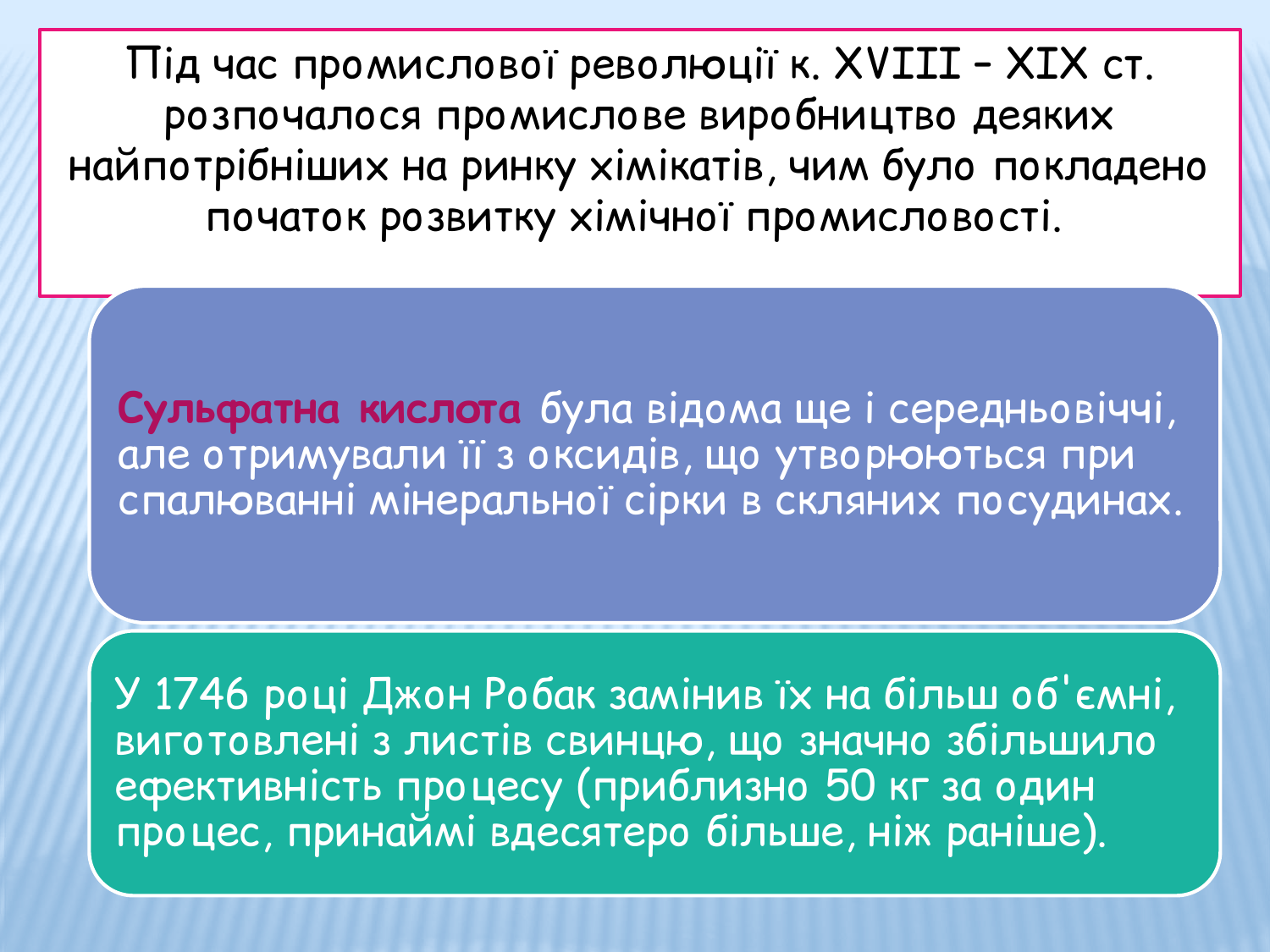

Під час промислової революції к. ХVІІІ – ХІХ ст. розпочалося промислове виробництво деяких найпотрібніших на ринку хімікатів, чим було покладено початок розвитку хімічної промисловості.

Сульфатна кислота була відома ще і середньовіччі, але отримували її з оксидів, що утворюються при спалюванні мінеральної сірки в скляних посудинах.
У 1746 році Джон Робак замінив їх на більш об'ємні, виготовлені з листів свинцю, що значно збільшило ефективність процесу (приблизно 50 кг за один процес, принаймі вдесятеро більше, ніж раніше).